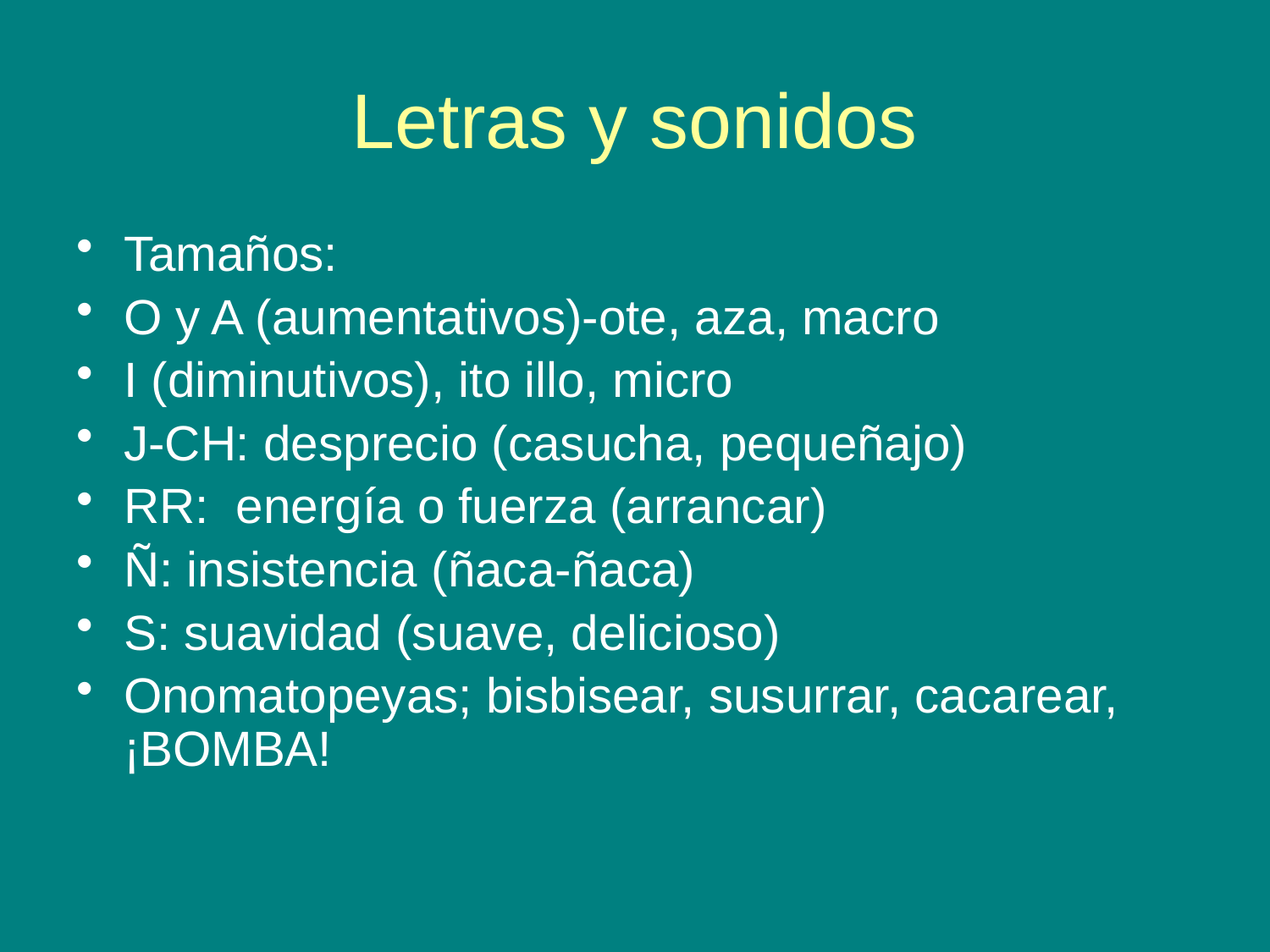

# Letras y sonidos
Tamaños:
O y A (aumentativos)-ote, aza, macro
I (diminutivos), ito illo, micro
J-CH: desprecio (casucha, pequeñajo)
RR:  energía o fuerza (arrancar)
Ñ: insistencia (ñaca-ñaca)
S: suavidad (suave, delicioso)
Onomatopeyas; bisbisear, susurrar, cacarear, ¡BOMBA!